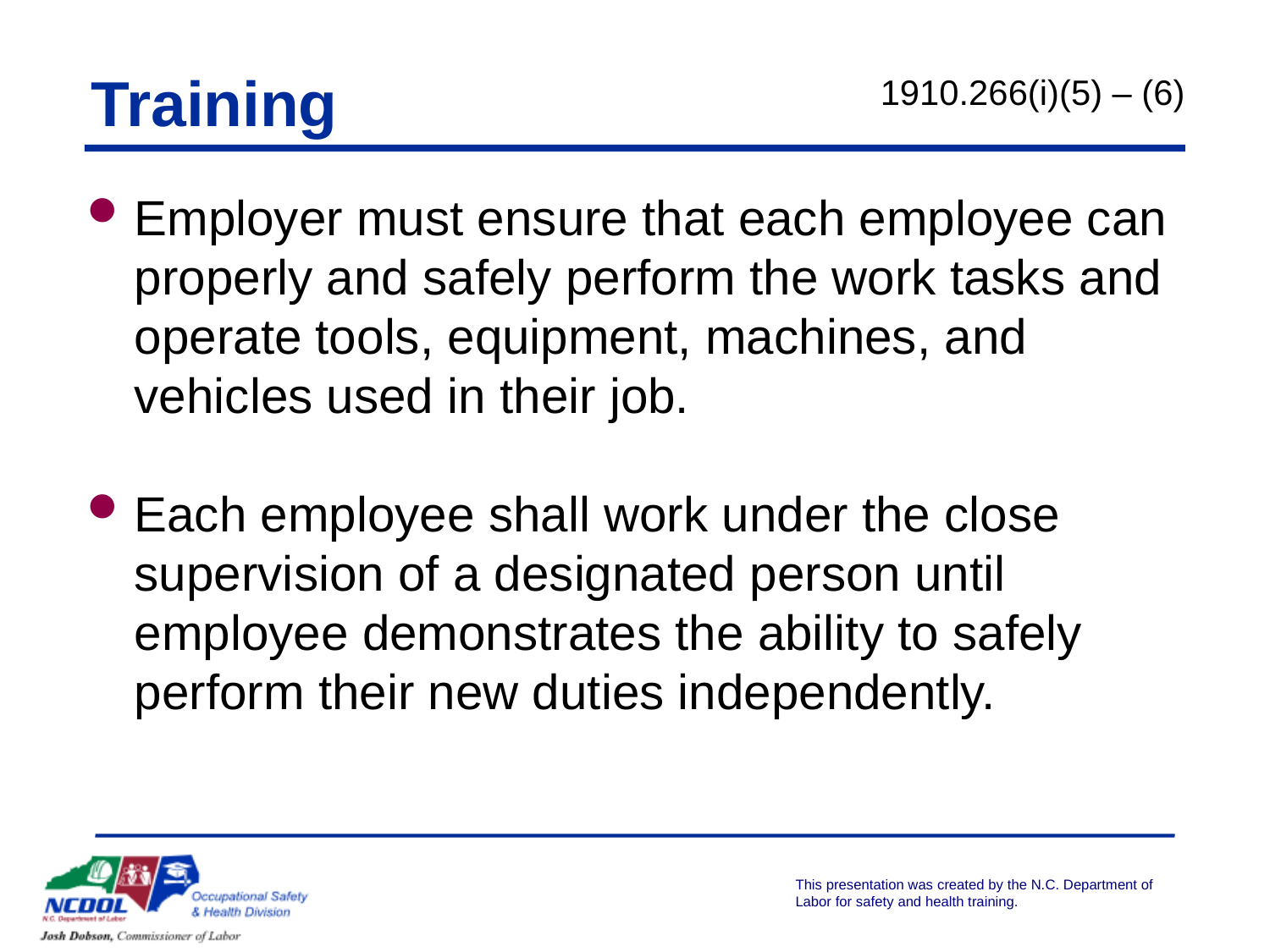

# Training
1910.266(i)(5) – (6)
Employer must ensure that each employee can properly and safely perform the work tasks and operate tools, equipment, machines, and vehicles used in their job.

Each employee shall work under the close supervision of a designated person until employee demonstrates the ability to safely perform their new duties independently.